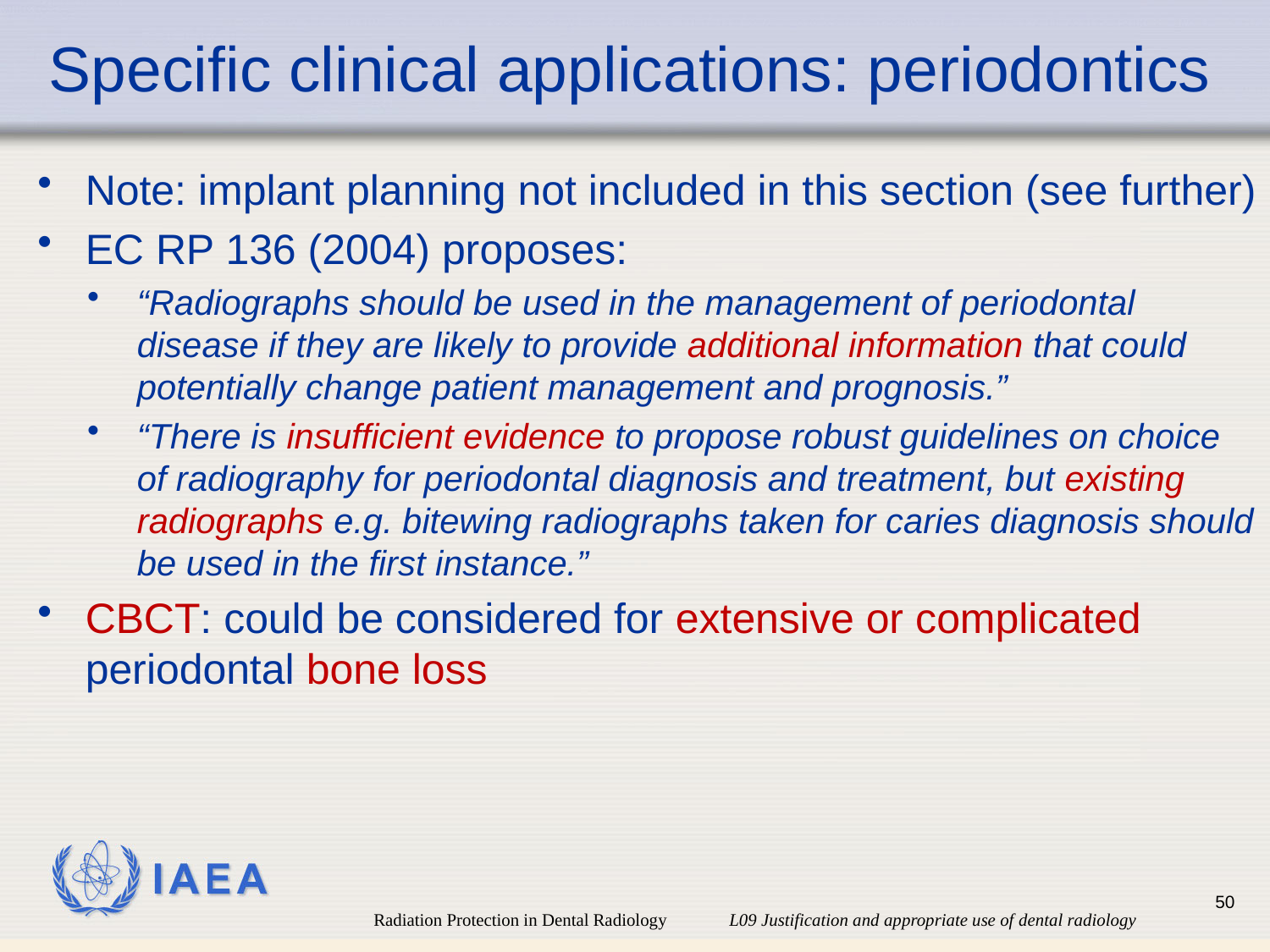

# Specific clinical applications: periodontics
Note: implant planning not included in this section (see further)
EC RP 136 (2004) proposes:
“Radiographs should be used in the management of periodontal disease if they are likely to provide additional information that could potentially change patient management and prognosis.”
“There is insufficient evidence to propose robust guidelines on choice of radiography for periodontal diagnosis and treatment, but existing radiographs e.g. bitewing radiographs taken for caries diagnosis should be used in the first instance.”
CBCT: could be considered for extensive or complicated periodontal bone loss

50
Radiation Protection in Dental Radiology              L09 Justification and appropriate use of dental radiology